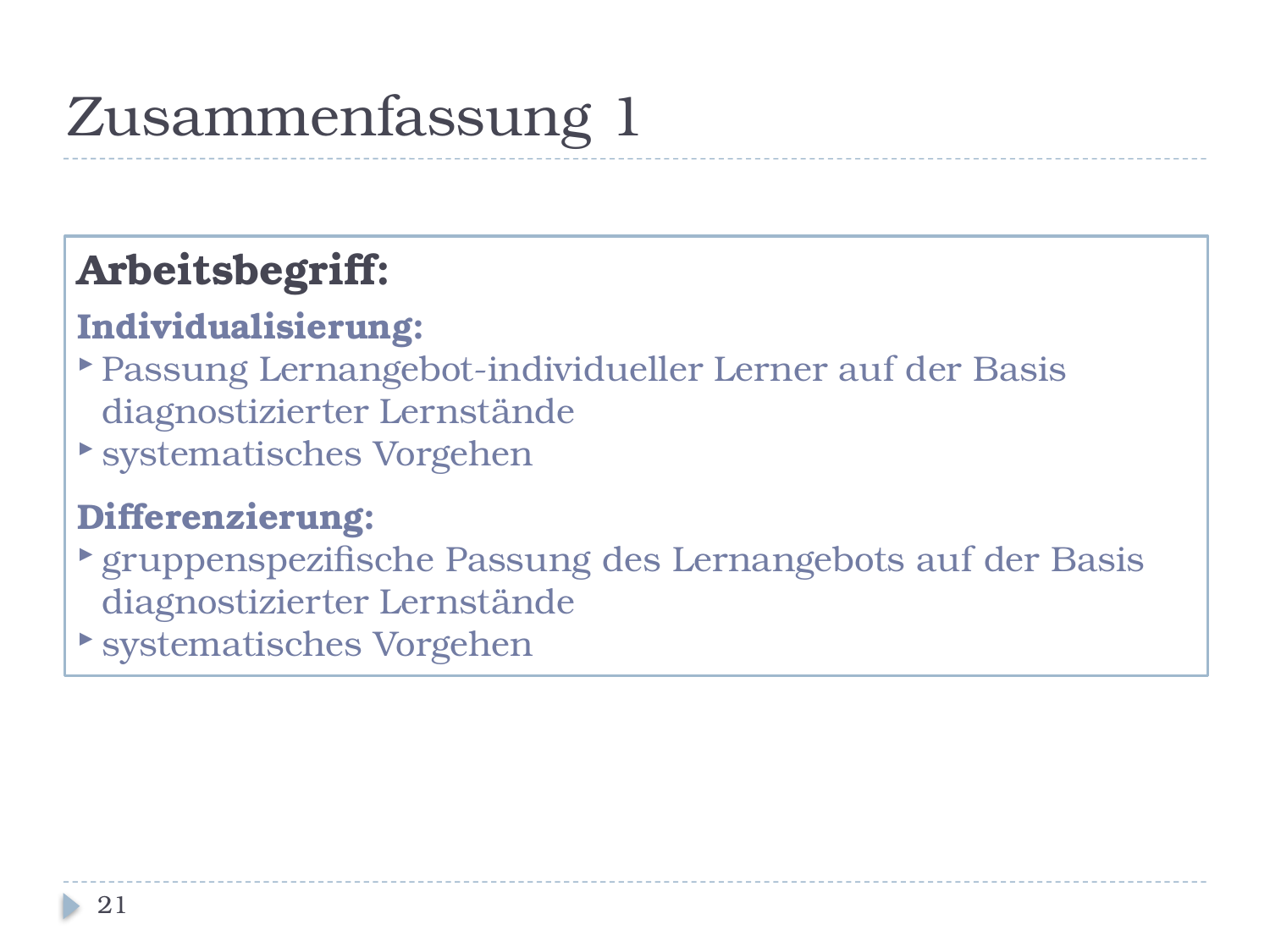

# Zusammenfassung 1
Arbeitsbegriff:
Individualisierung:
Passung Lernangebot-individueller Lerner auf der Basis diagnostizierter Lernstände
systematisches Vorgehen
Differenzierung:
gruppenspezifische Passung des Lernangebots auf der Basis diagnostizierter Lernstände
systematisches Vorgehen

21